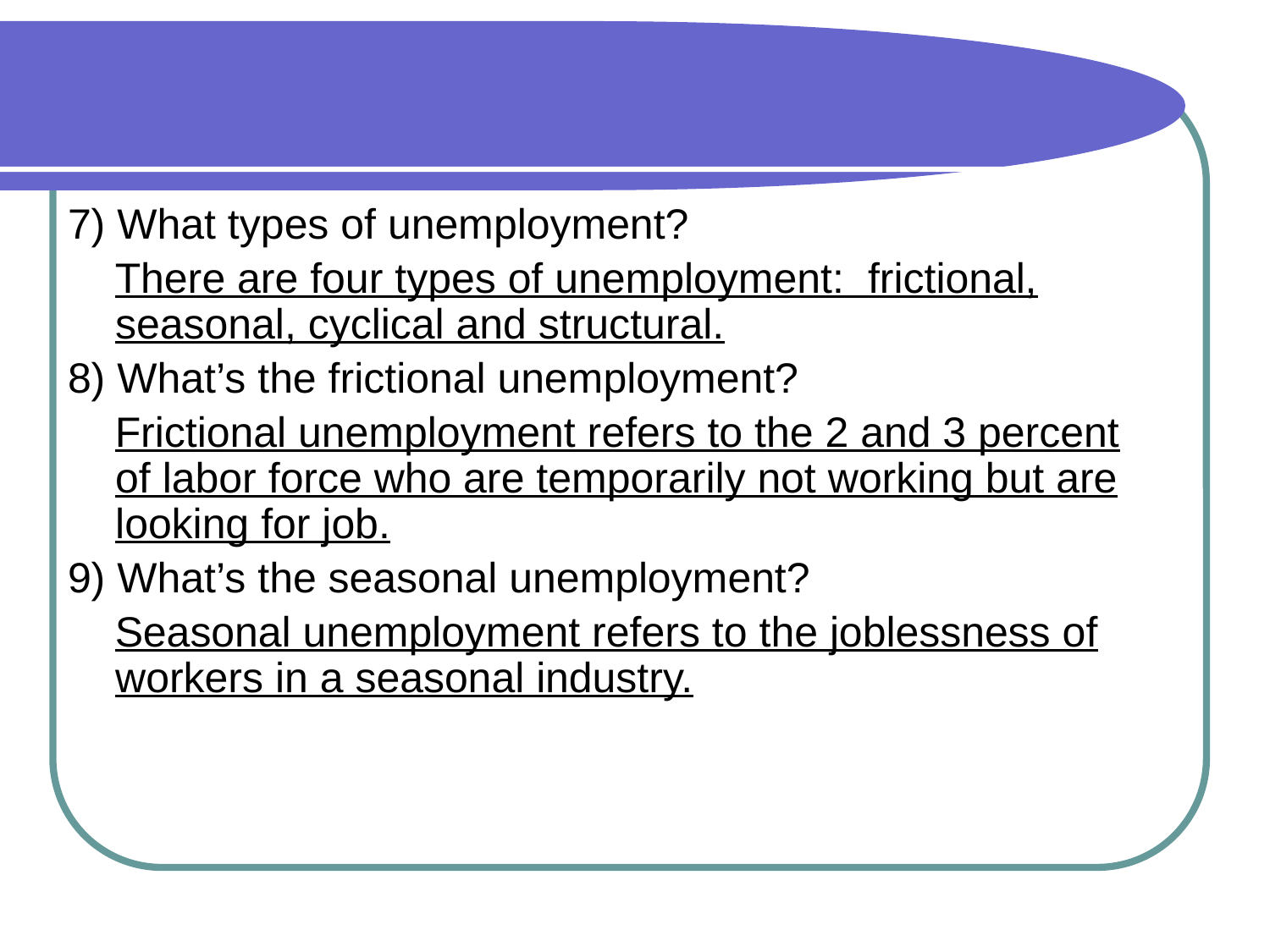

#
7) What types of unemployment?
    There are four types of unemployment:  frictional, seasonal, cyclical and structural.
8) What’s the frictional unemployment?
    Frictional unemployment refers to the 2 and 3 percent of labor force who are temporarily not working but are looking for job.
9) What’s the seasonal unemployment?
    Seasonal unemployment refers to the joblessness of workers in a seasonal industry.